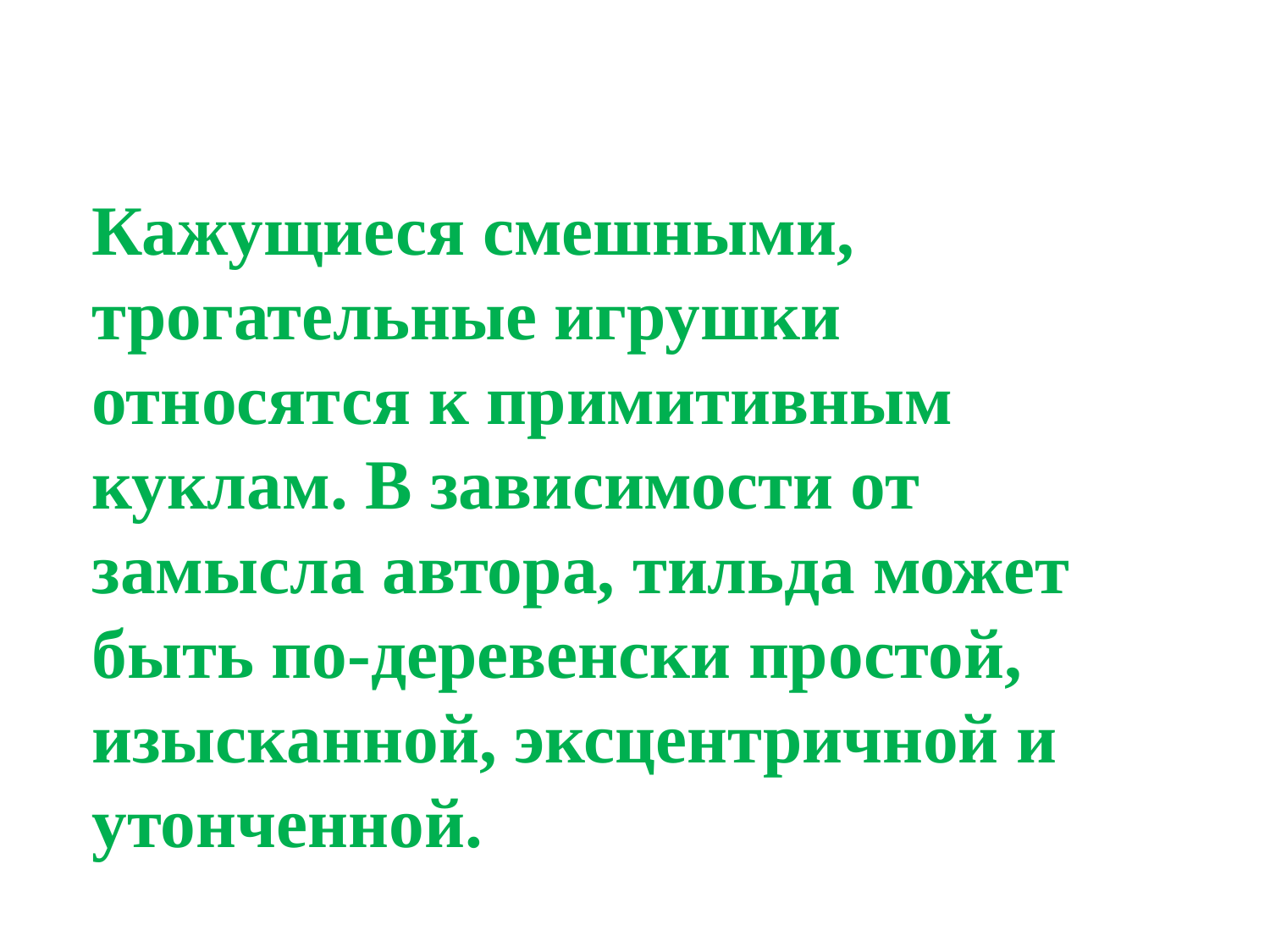

Кажущиеся смешными, трогательные игрушки относятся к примитивным куклам. В зависимости от замысла автора, тильда может быть по-деревенски простой, изысканной, эксцентричной и утонченной.